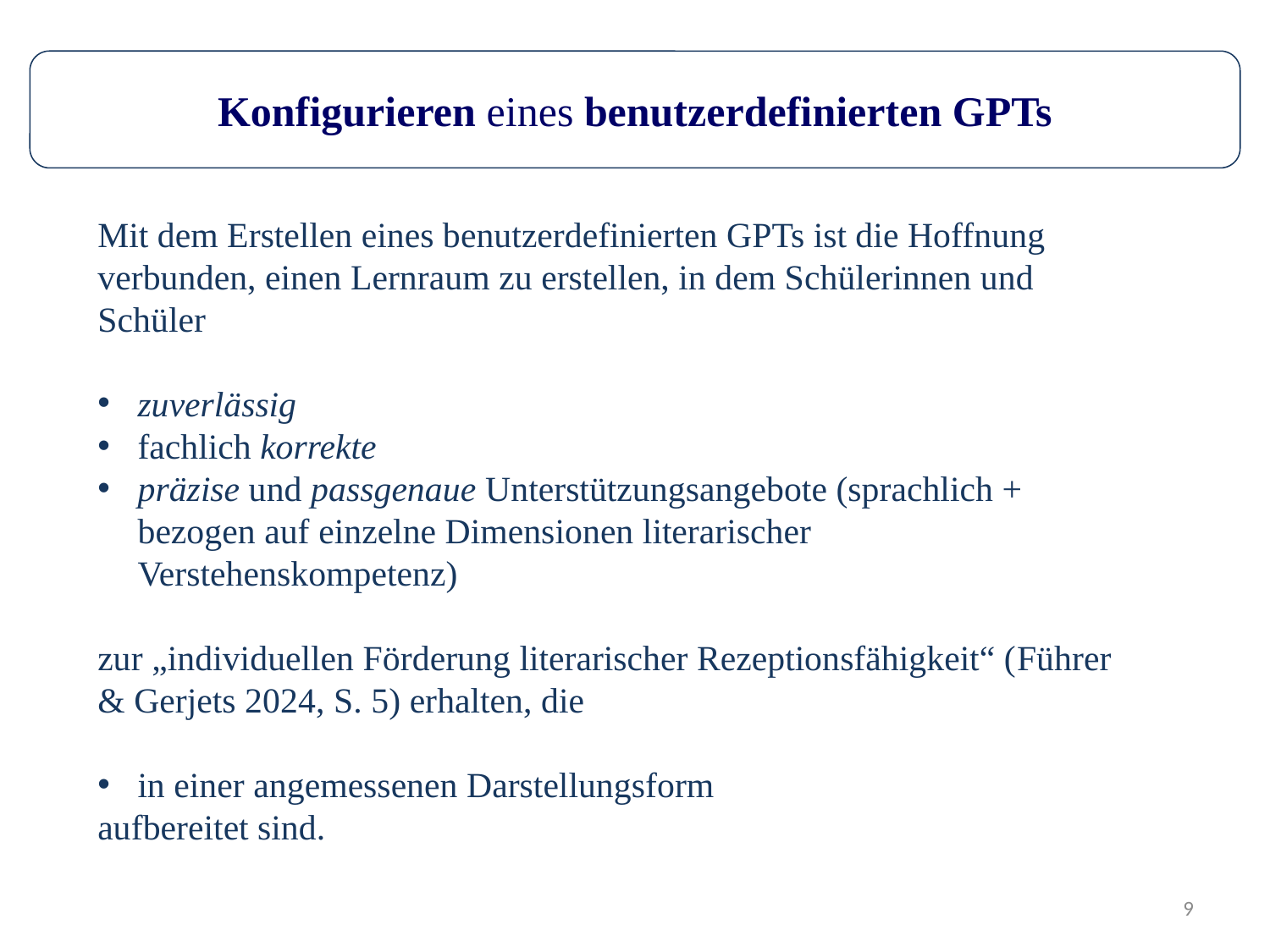

Konfigurieren eines benutzerdefinierten GPTs
Mit dem Erstellen eines benutzerdefinierten GPTs ist die Hoffnung verbunden, einen Lernraum zu erstellen, in dem Schülerinnen und Schüler

zuverlässig
fachlich korrekte
präzise und passgenaue Unterstützungsangebote (sprachlich + bezogen auf einzelne Dimensionen literarischer Verstehenskompetenz)

zur „individuellen Förderung literarischer Rezeptionsfähigkeit“ (Führer & Gerjets 2024, S. 5) erhalten, die

in einer angemessenen Darstellungsform
aufbereitet sind.
9